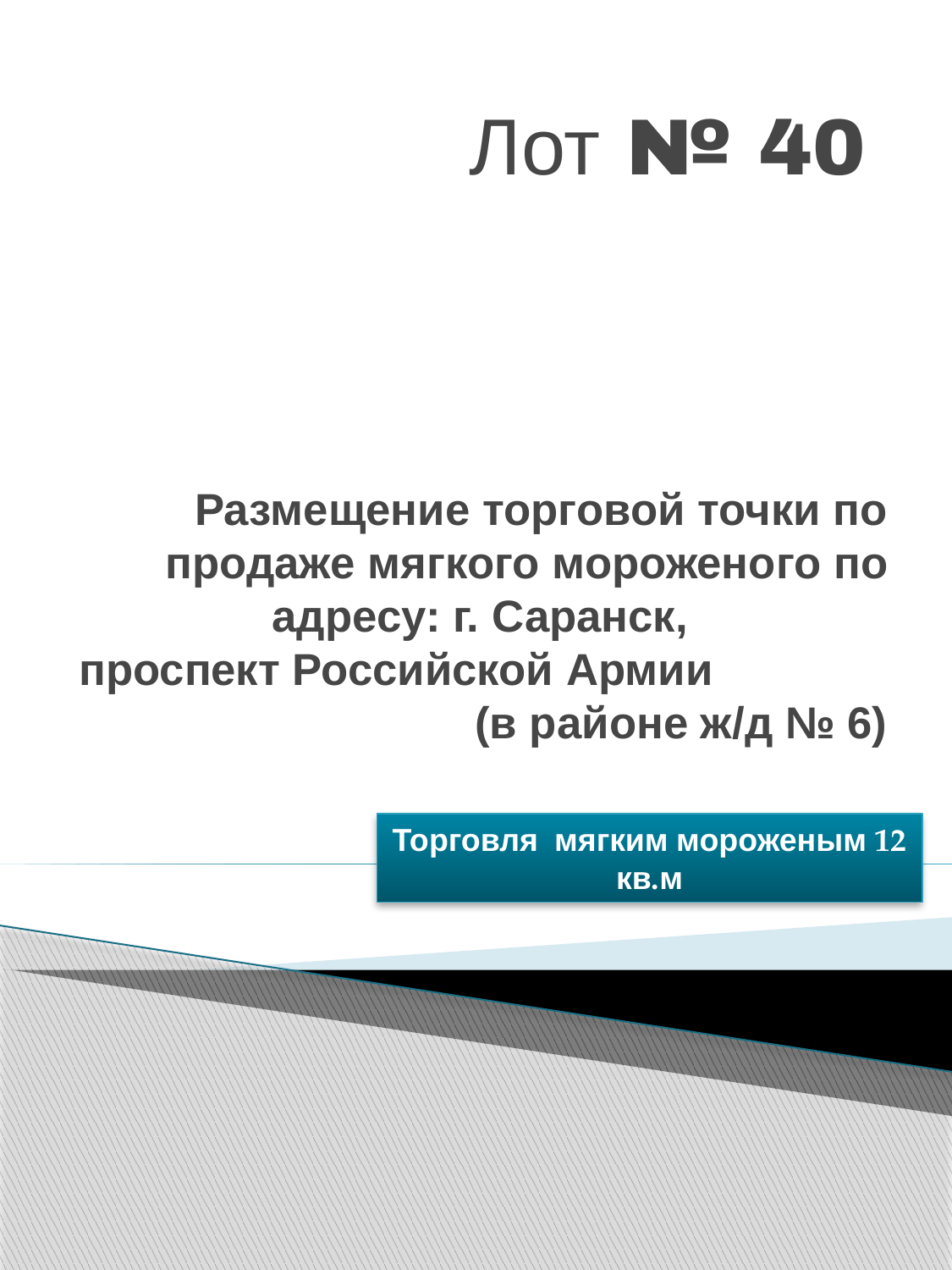

Лот № 40
# Размещение торговой точки по продаже мягкого мороженого по адресу: г. Саранск,                 проспект Российской Армии                                              (в районе ж/д № 6)
Торговля  мягким мороженым 12 кв.м